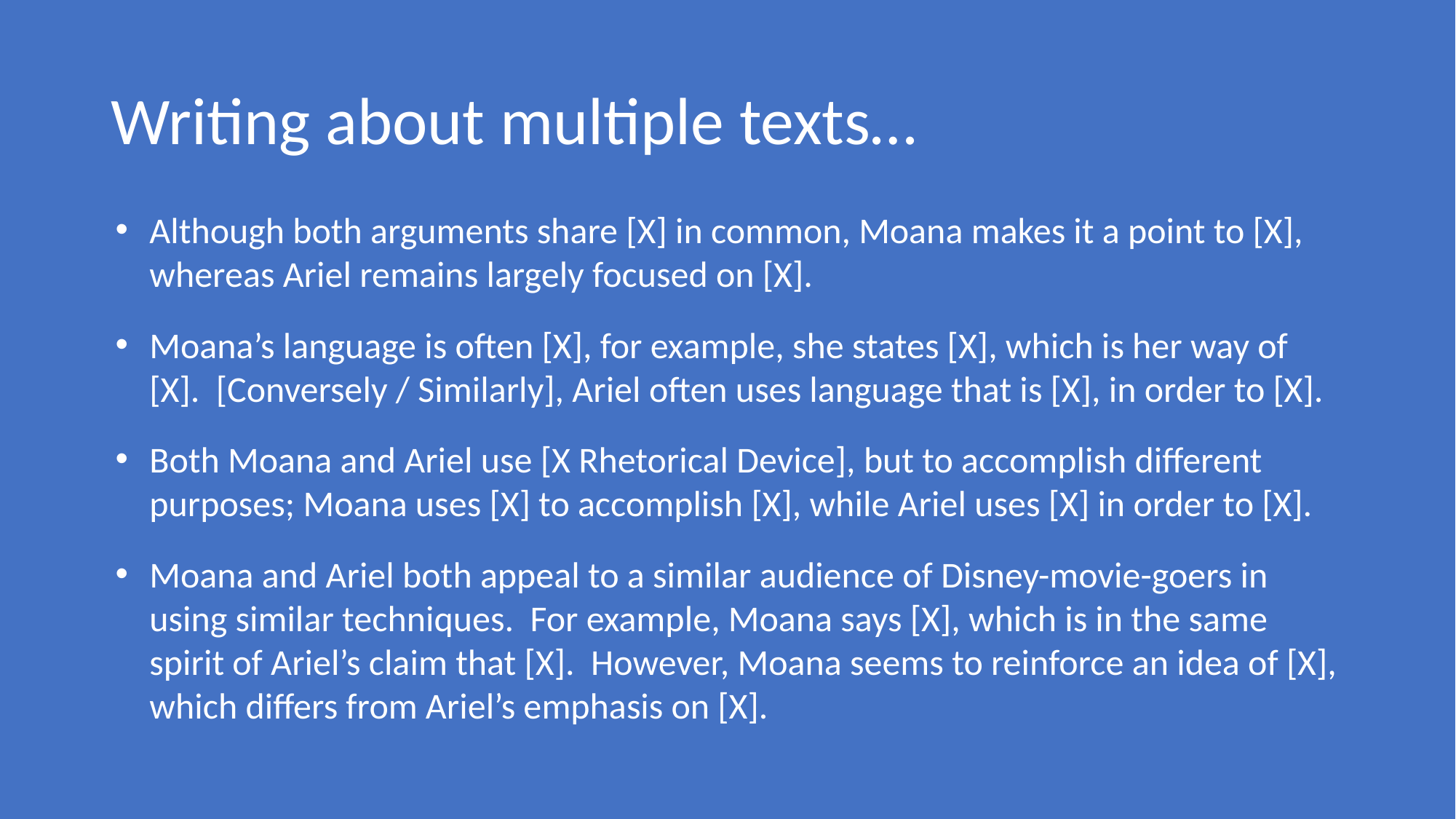

# Writing about multiple texts…
Although both arguments share [X] in common, Moana makes it a point to [X], whereas Ariel remains largely focused on [X].
Moana’s language is often [X], for example, she states [X], which is her way of [X].  [Conversely / Similarly], Ariel often uses language that is [X], in order to [X].
Both Moana and Ariel use [X Rhetorical Device], but to accomplish different purposes; Moana uses [X] to accomplish [X], while Ariel uses [X] in order to [X].
Moana and Ariel both appeal to a similar audience of Disney-movie-goers in using similar techniques.  For example, Moana says [X], which is in the same spirit of Ariel’s claim that [X].  However, Moana seems to reinforce an idea of [X], which differs from Ariel’s emphasis on [X].